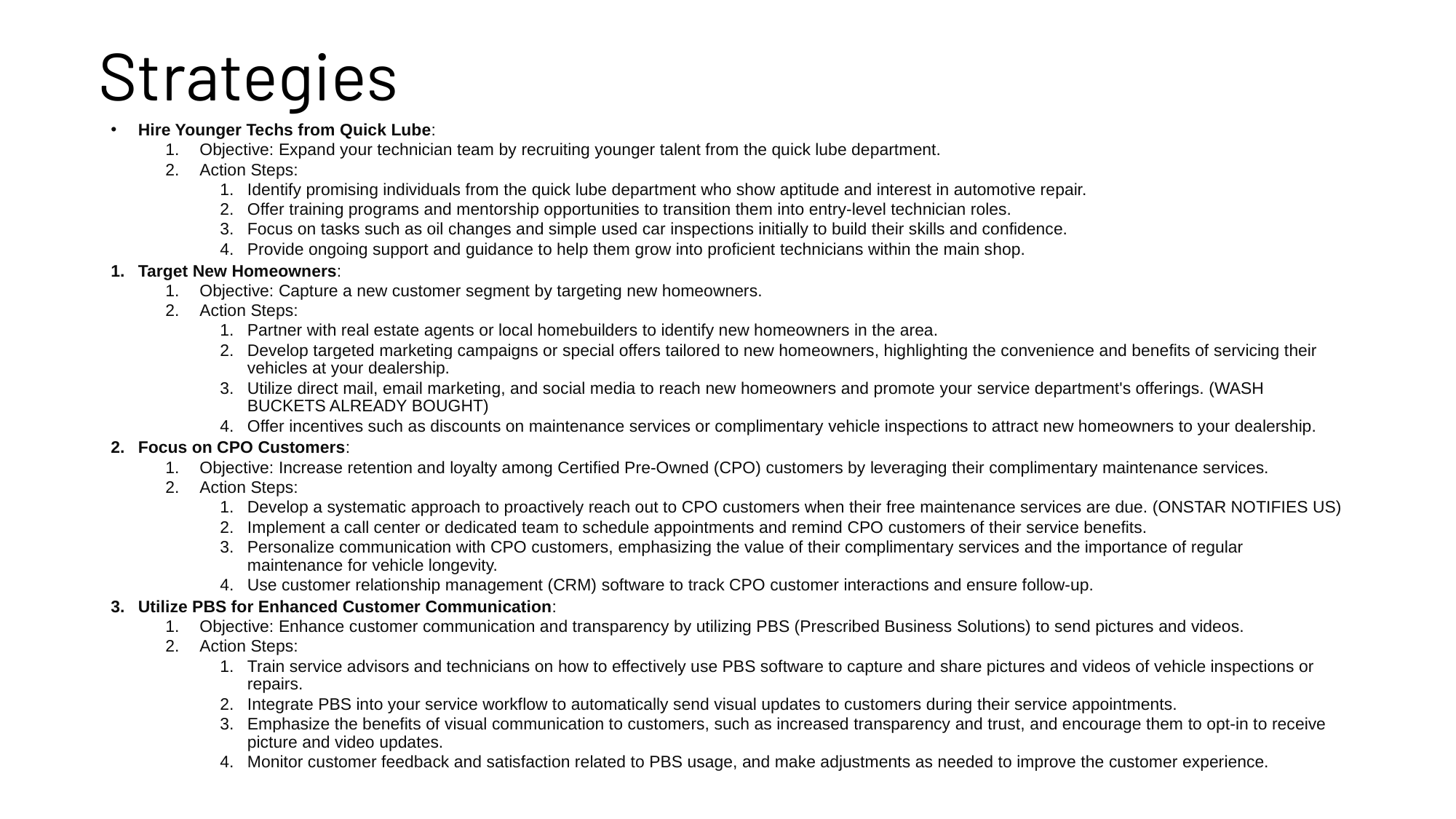

# Strategies
Hire Younger Techs from Quick Lube:
Objective: Expand your technician team by recruiting younger talent from the quick lube department.
Action Steps:
Identify promising individuals from the quick lube department who show aptitude and interest in automotive repair.
Offer training programs and mentorship opportunities to transition them into entry-level technician roles.
Focus on tasks such as oil changes and simple used car inspections initially to build their skills and confidence.
Provide ongoing support and guidance to help them grow into proficient technicians within the main shop.
Target New Homeowners:
Objective: Capture a new customer segment by targeting new homeowners.
Action Steps:
Partner with real estate agents or local homebuilders to identify new homeowners in the area.
Develop targeted marketing campaigns or special offers tailored to new homeowners, highlighting the convenience and benefits of servicing their vehicles at your dealership.
Utilize direct mail, email marketing, and social media to reach new homeowners and promote your service department's offerings. (WASH BUCKETS ALREADY BOUGHT)
Offer incentives such as discounts on maintenance services or complimentary vehicle inspections to attract new homeowners to your dealership.
Focus on CPO Customers:
Objective: Increase retention and loyalty among Certified Pre-Owned (CPO) customers by leveraging their complimentary maintenance services.
Action Steps:
Develop a systematic approach to proactively reach out to CPO customers when their free maintenance services are due. (ONSTAR NOTIFIES US)
Implement a call center or dedicated team to schedule appointments and remind CPO customers of their service benefits.
Personalize communication with CPO customers, emphasizing the value of their complimentary services and the importance of regular maintenance for vehicle longevity.
Use customer relationship management (CRM) software to track CPO customer interactions and ensure follow-up.
Utilize PBS for Enhanced Customer Communication:
Objective: Enhance customer communication and transparency by utilizing PBS (Prescribed Business Solutions) to send pictures and videos.
Action Steps:
Train service advisors and technicians on how to effectively use PBS software to capture and share pictures and videos of vehicle inspections or repairs.
Integrate PBS into your service workflow to automatically send visual updates to customers during their service appointments.
Emphasize the benefits of visual communication to customers, such as increased transparency and trust, and encourage them to opt-in to receive picture and video updates.
Monitor customer feedback and satisfaction related to PBS usage, and make adjustments as needed to improve the customer experience.